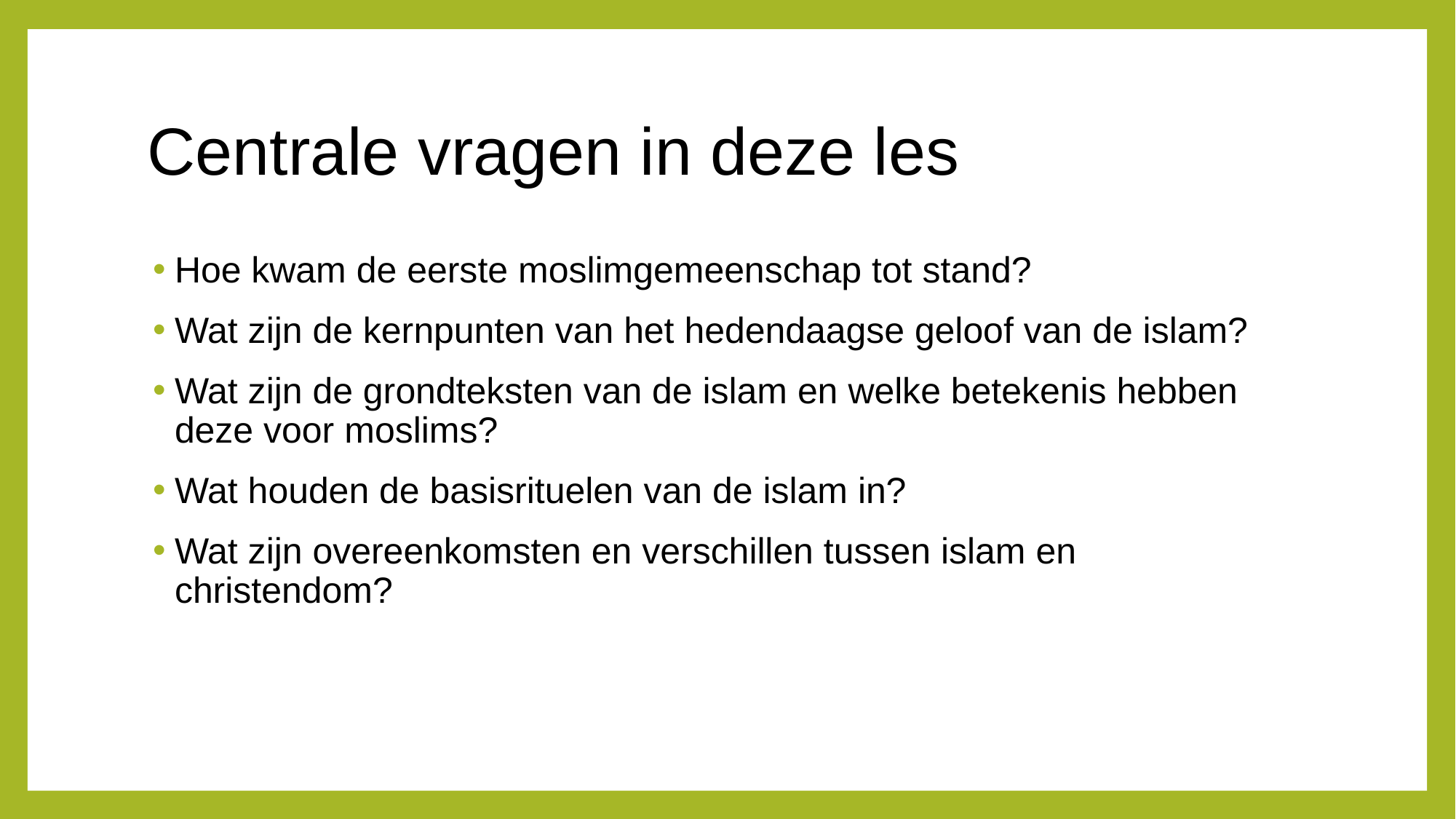

# Centrale vragen in deze les
Hoe kwam de eerste moslimgemeenschap tot stand?
Wat zijn de kernpunten van het hedendaagse geloof van de islam?
Wat zijn de grondteksten van de islam en welke betekenis hebben deze voor moslims?
Wat houden de basisrituelen van de islam in?
Wat zijn overeenkomsten en verschillen tussen islam en christendom?